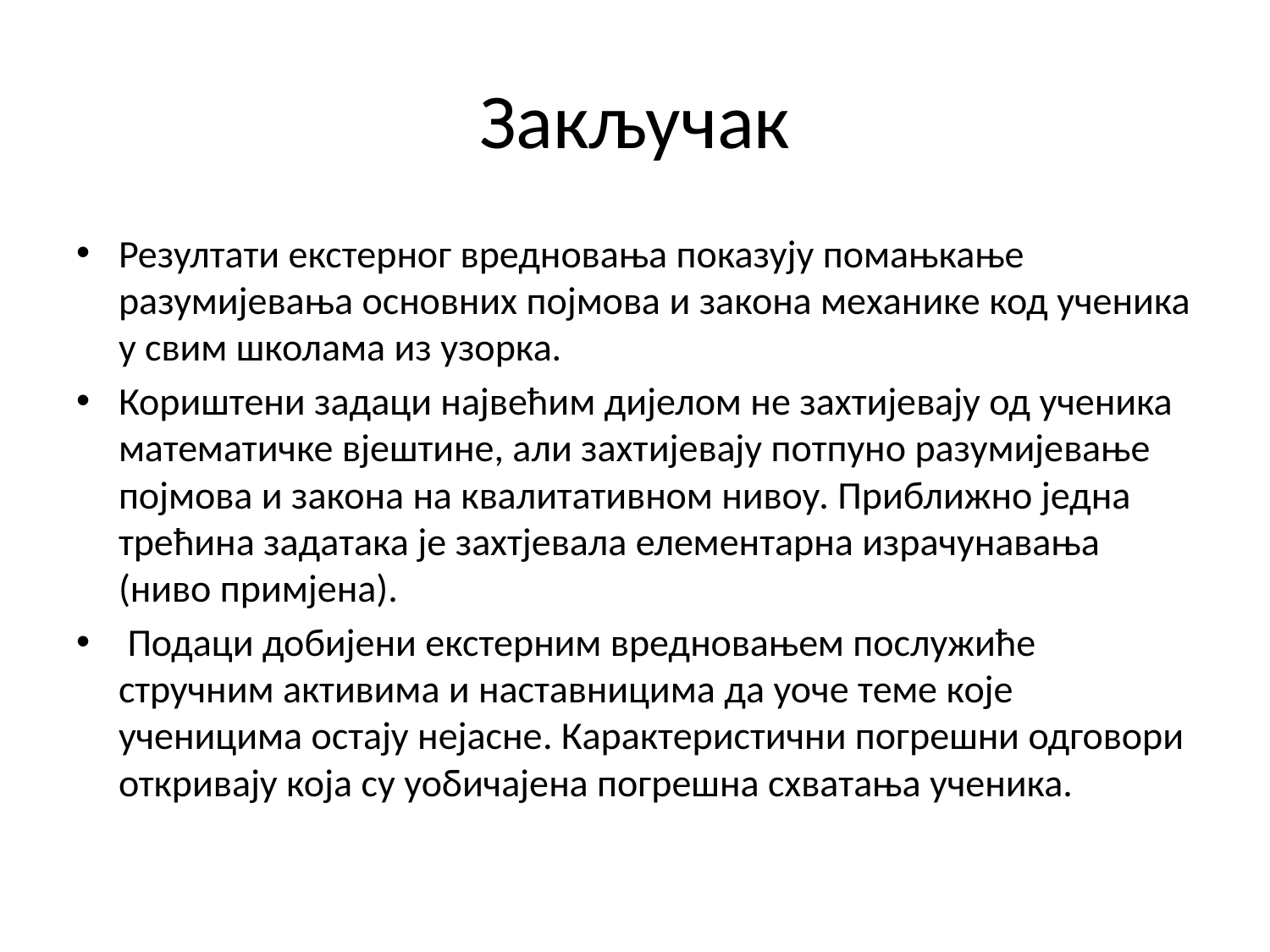

# Закључак
Резултати екстерног вредновања показују помањкање разумијевања основних појмова и закона механике код ученика у свим школама из узорка.
Кориштени задаци највећим дијелом не захтијевају од ученика математичке вјештине, али захтијевају потпуно разумијевање појмова и закона на квалитативном нивоу. Приближно једна трећина задатака је захтјевала елементарна израчунавања (ниво примјена).
 Подаци добијени екстерним вредновањем послужиће стручним активима и наставницима да уоче теме које ученицима остају нејасне. Карактеристични погрешни одговори откривају која су уобичајена погрешна схватања ученика.